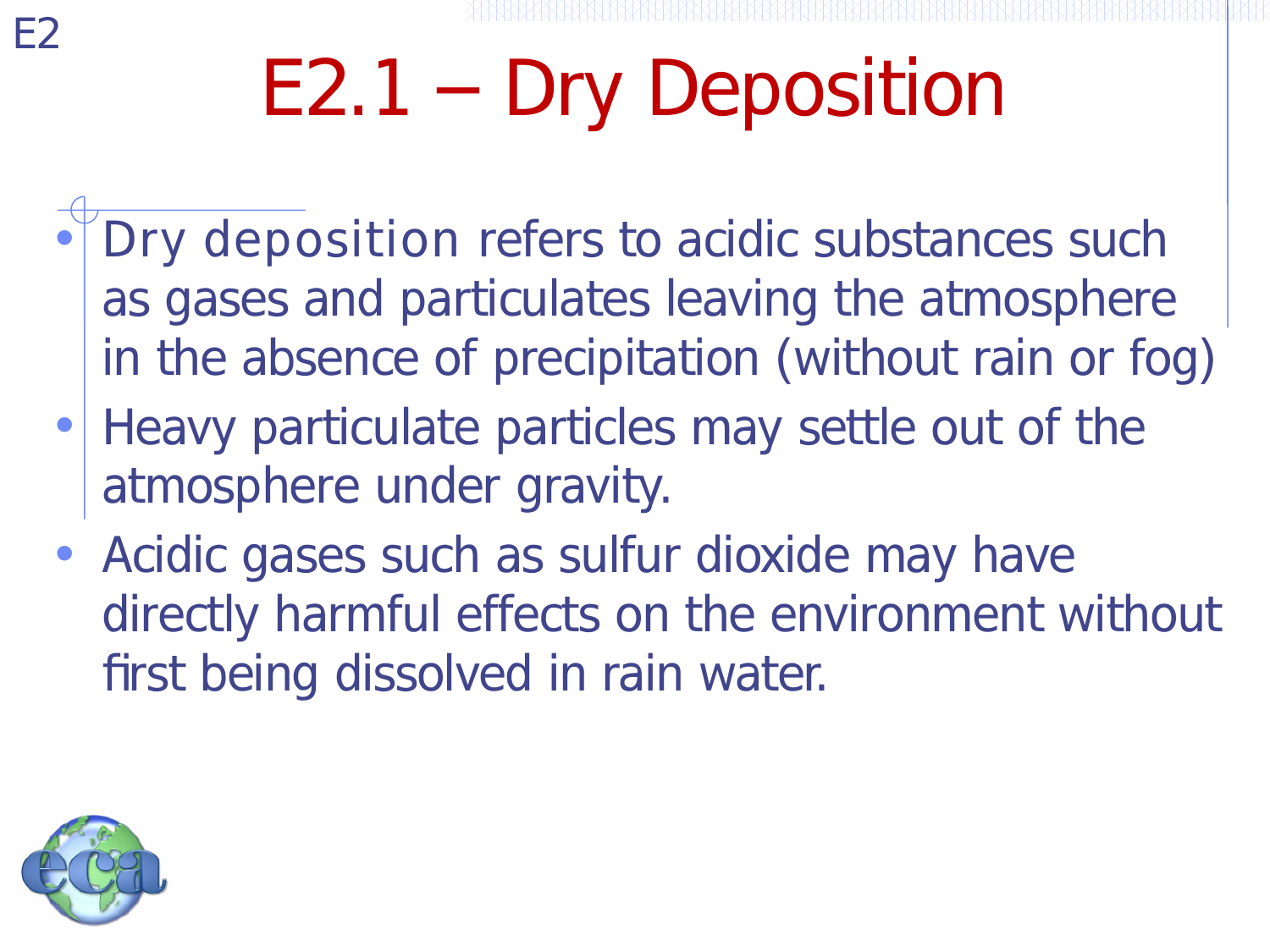

# E2.1 – Dry Deposition
Dry deposition refers to acidic substances such as gases and particulates leaving the atmosphere in the absence of precipitation (without rain or fog)
Heavy particulate particles may settle out of the atmosphere under gravity.
Acidic gases such as sulfur dioxide may have directly harmful effects on the environment without first being dissolved in rain water.